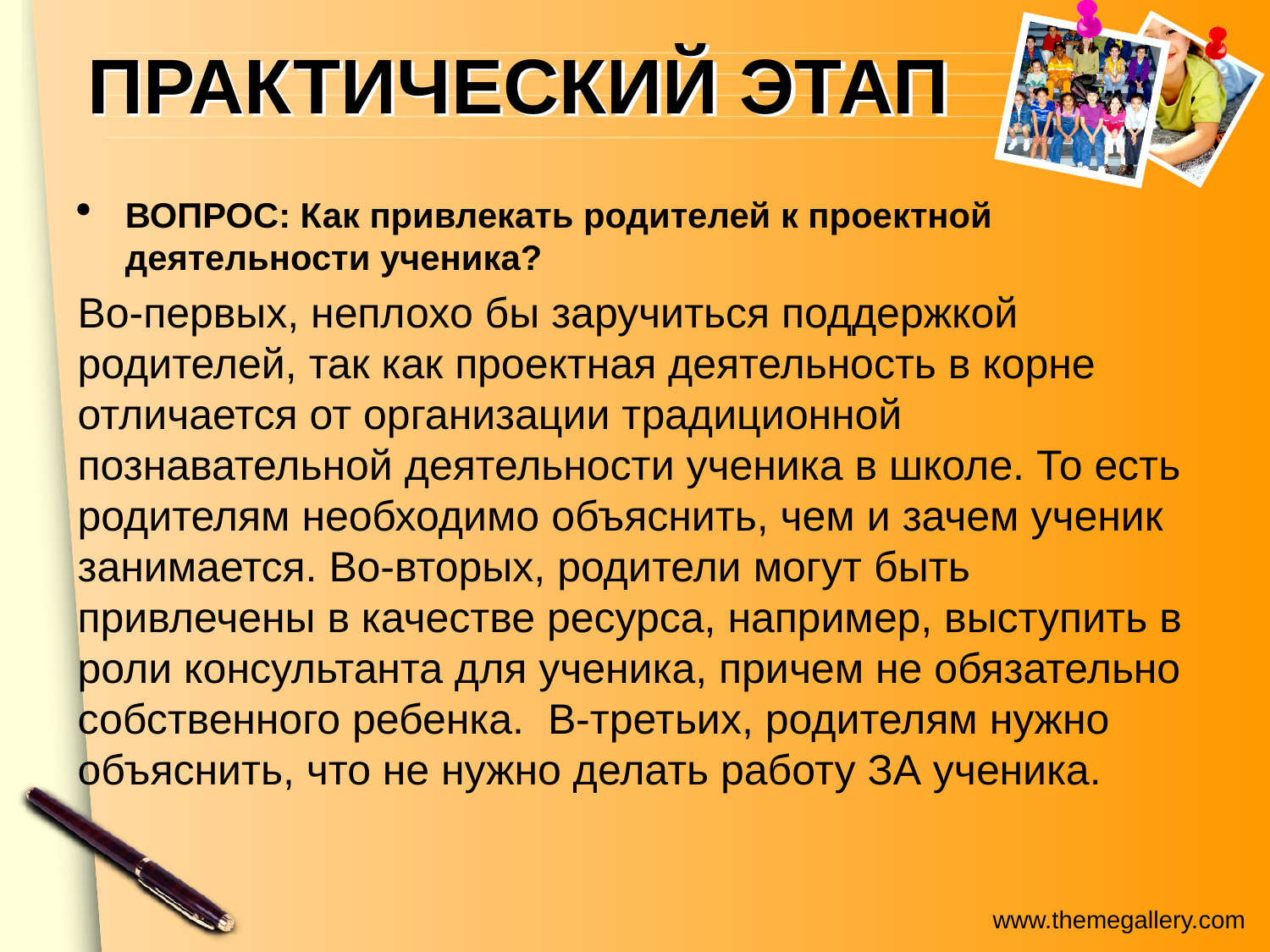

# Практический этап
ВОПРОС: Как привлекать родителей к проектной деятельности ученика?
Во-первых, неплохо бы заручиться поддержкой родителей, так как проектная деятельность в корне отличается от организации традиционной познавательной деятельности ученика в школе. То есть родителям необходимо объяснить, чем и зачем ученик занимается. Во-вторых, родители могут быть привлечены в качестве ресурса, например, выступить в роли консультанта для ученика, причем не обязательно собственного ребенка.  В-третьих, родителям нужно объяснить, что не нужно делать работу ЗА ученика.